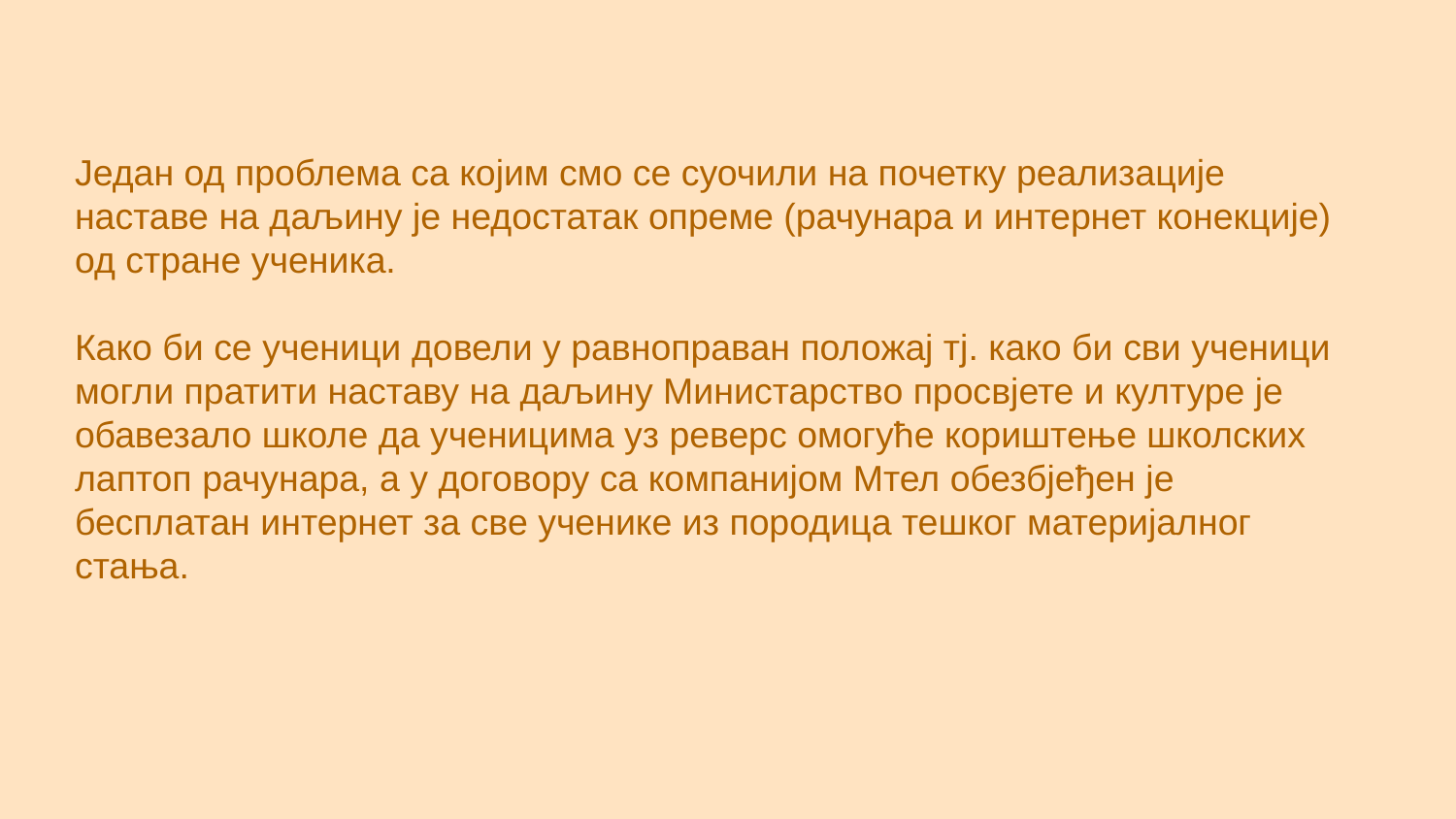

Један од проблема са којим смо се суочили на почетку реализације наставе на даљину је недостатак опреме (рачунара и интернет конекције) од стране ученика.

Како би се ученици довели у равноправан положај тј. како би сви ученици могли пратити наставу на даљину Министарство просвјете и културе је обавезало школе да ученицима уз реверс омогуће кориштење школских лаптоп рачунара, а у договору са компанијом Мтел обезбјеђен је бесплатан интернет за све ученике из породица тешког материјалног стања.